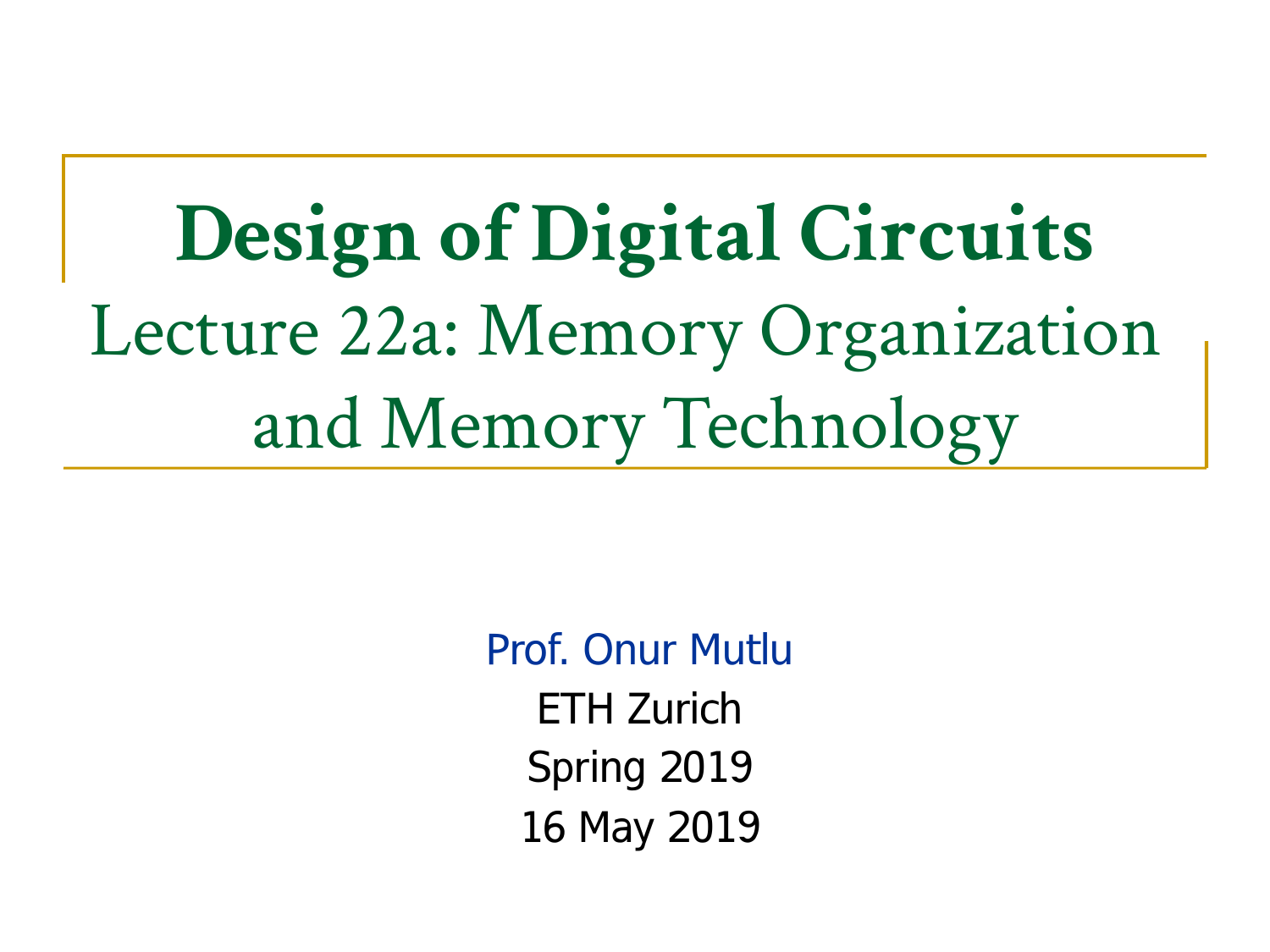

# Design of Digital Circuits Lecture 22a: Memory Organization and Memory Technology

Prof. Onur Mutlu
ETH Zurich
Spring 2019
16 May 2019